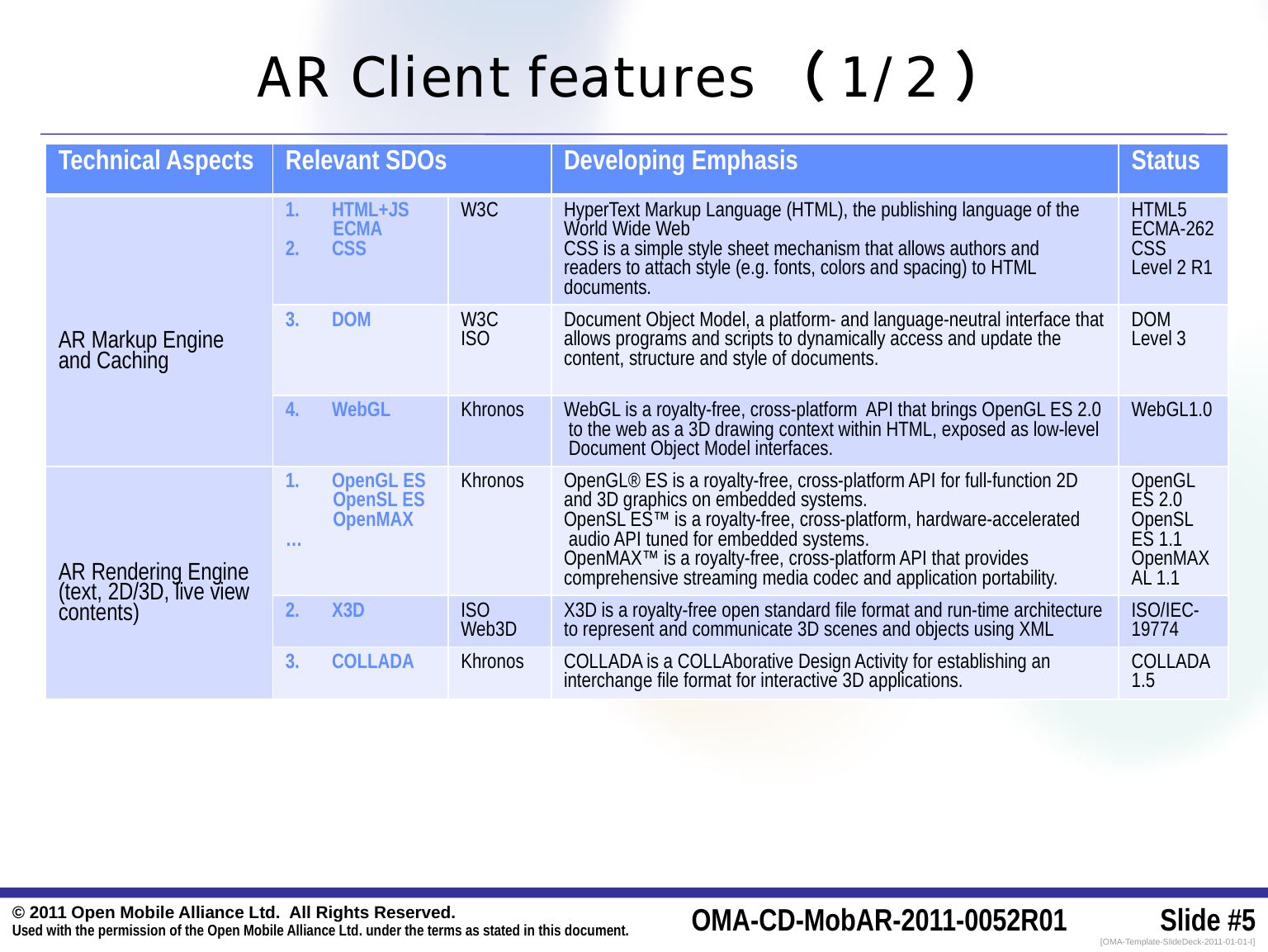

# AR Client features（1/2）
| Technical Aspects | Relevant SDOs |  | Developing Emphasis | Status |
| --- | --- | --- | --- | --- |
| AR Markup Engine and Caching | HTML+JS ECMA CSS | W3C | HyperText Markup Language (HTML), the publishing language of the World Wide Web CSS is a simple style sheet mechanism that allows authors and readers to attach style (e.g. fonts, colors and spacing) to HTML documents. | HTML5 ECMA-262 CSS Level 2 R1 |
|  | DOM | W3C ISO | Document Object Model, a platform- and language-neutral interface that allows programs and scripts to dynamically access and update the content, structure and style of documents. | DOM Level 3 |
|  | WebGL | Khronos | WebGL is a royalty-free, cross-platform API that brings OpenGL ES 2.0 to the web as a 3D drawing context within HTML, exposed as low-level Document Object Model interfaces. | WebGL1.0 |
| AR Rendering Engine (text, 2D/3D, live view contents) | OpenGL ES OpenSL ES OpenMAX … | Khronos | OpenGL® ES is a royalty-free, cross-platform API for full-function 2D and 3D graphics on embedded systems. OpenSL ES™ is a royalty-free, cross-platform, hardware-accelerated audio API tuned for embedded systems. OpenMAX™ is a royalty-free, cross-platform API that provides comprehensive streaming media codec and application portability. | OpenGL ES 2.0 OpenSL ES 1.1 OpenMAX AL 1.1 |
|  | X3D | ISO Web3D | X3D is a royalty-free open standard file format and run-time architecture to represent and communicate 3D scenes and objects using XML | ISO/IEC- 19774 |
|  | COLLADA | Khronos | COLLADA is a COLLAborative Design Activity for establishing an interchange file format for interactive 3D applications. | COLLADA 1.5 |